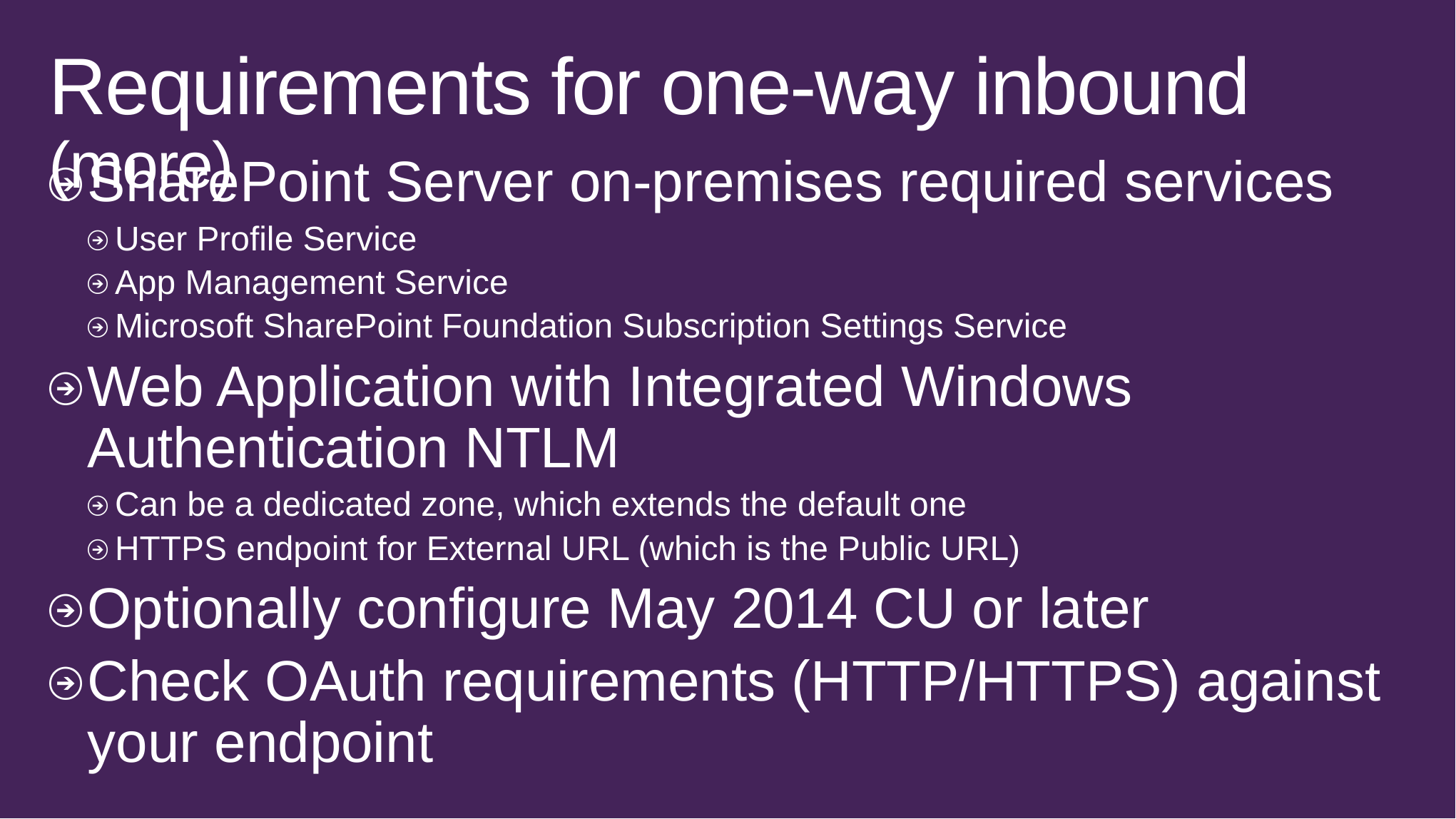

# Requirements for one-way inbound (more)
SharePoint Server on-premises required services
User Profile Service
App Management Service
Microsoft SharePoint Foundation Subscription Settings Service
Web Application with Integrated Windows Authentication NTLM
Can be a dedicated zone, which extends the default one
HTTPS endpoint for External URL (which is the Public URL)
Optionally configure May 2014 CU or later
Check OAuth requirements (HTTP/HTTPS) against your endpoint